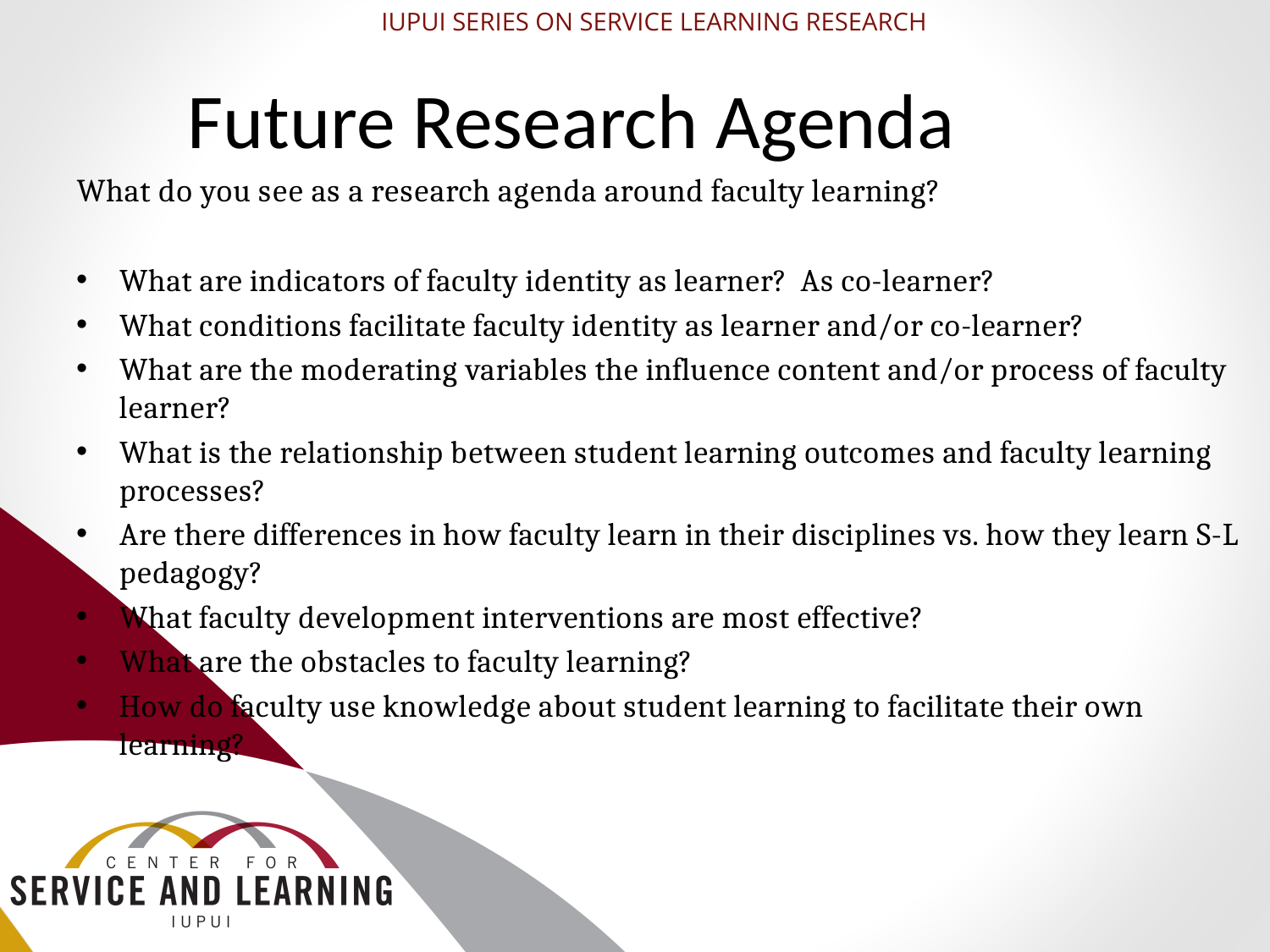

IUPUI SERIES ON SERVICE LEARNING RESEARCH
# Future Research Agenda
What do you see as a research agenda around faculty learning?

What are indicators of faculty identity as learner?  As co-learner?
What conditions facilitate faculty identity as learner and/or co-learner?
What are the moderating variables the influence content and/or process of faculty learner?
What is the relationship between student learning outcomes and faculty learning processes?
Are there differences in how faculty learn in their disciplines vs. how they learn S-L pedagogy?
What faculty development interventions are most effective?
What are the obstacles to faculty learning?
How do faculty use knowledge about student learning to facilitate their own learning?